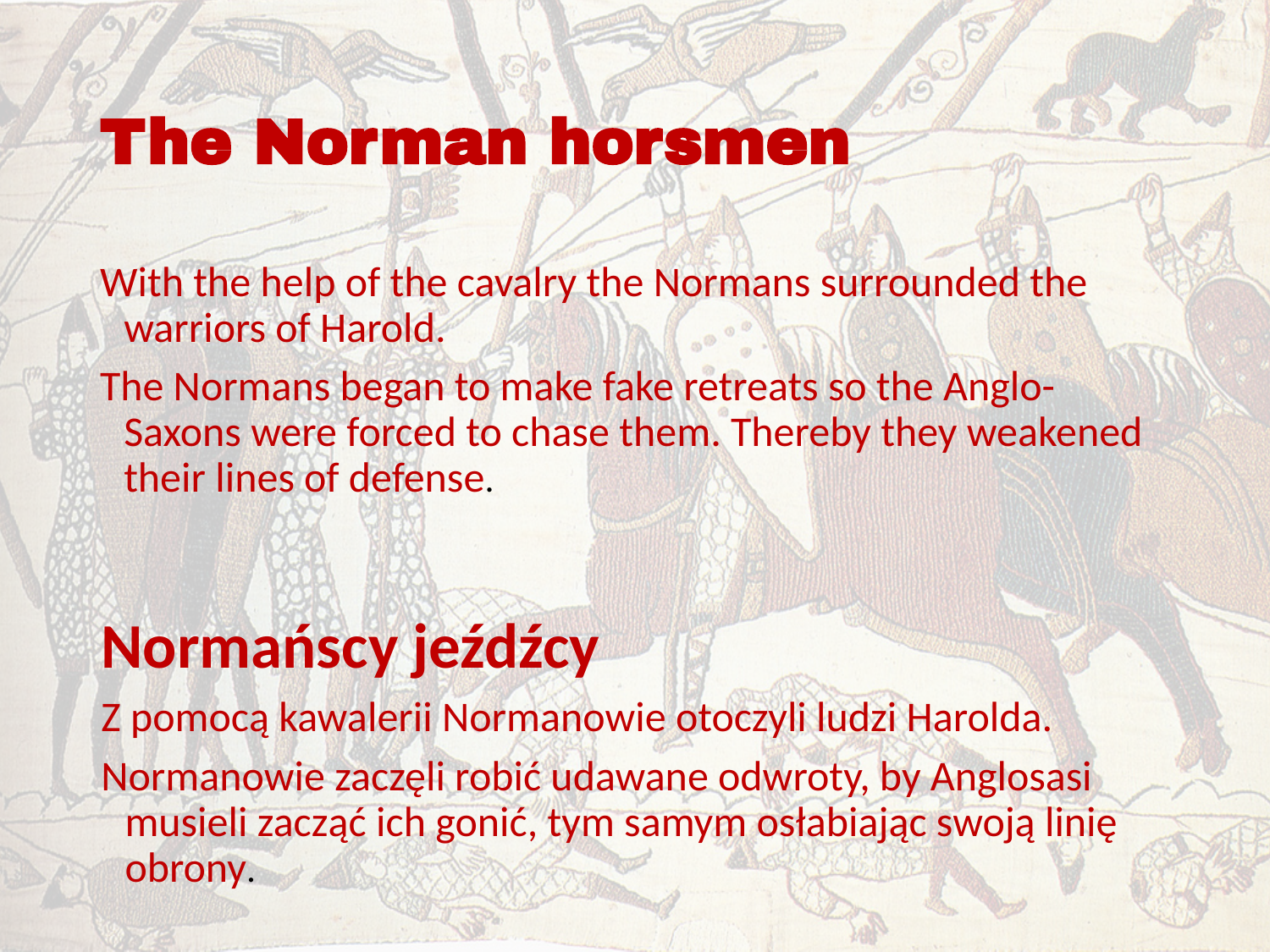

# The Norman horsmen
With the help of the cavalry the Normans surrounded the warriors of Harold.
The Normans began to make fake retreats so the Anglo-Saxons were forced to chase them. Thereby they weakened their lines of defense.
Normańscy jeźdźcy
Z pomocą kawalerii Normanowie otoczyli ludzi Harolda.
Normanowie zaczęli robić udawane odwroty, by Anglosasi musieli zacząć ich gonić, tym samym osłabiając swoją linię obrony.